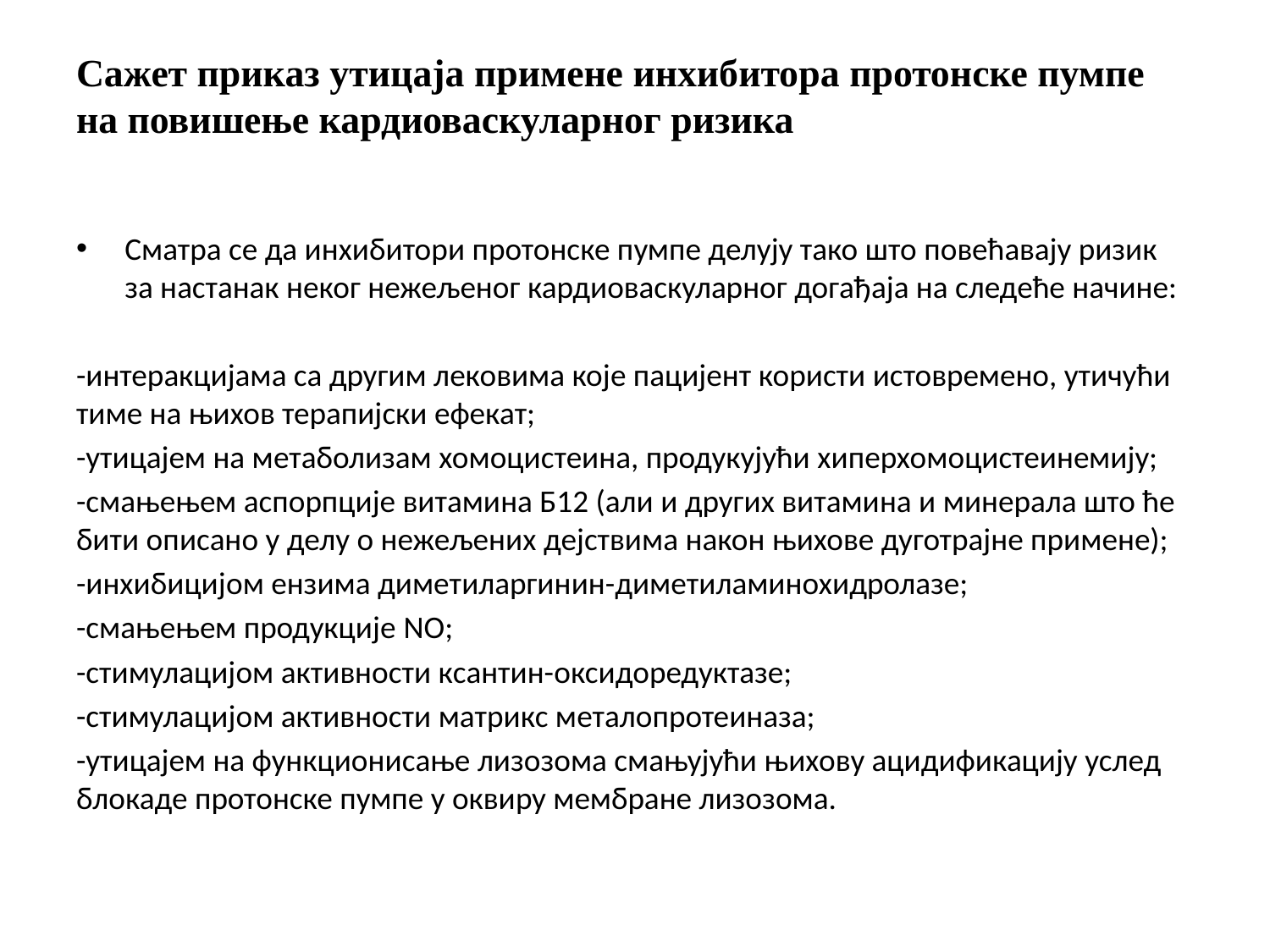

# Сажет приказ утицаја примене инхибитора протонске пумпе на повишење кардиоваскуларног ризика
Сматра се да инхибитори протонске пумпе делују тако што повећавају ризик за настанак неког нежељеног кардиоваскуларног догађаја на следеће начине:

-интеракцијама са другим лековима које пацијент користи истовремено, утичући тиме на њихов терапијски ефекат;
-утицајем на метаболизам хомоцистеина, продукујући хиперхомоцистеинемију;
-смањењем аспорпције витамина Б12 (али и других витамина и минерала што ће бити описано у делу о нежељених дејствима након њихове дуготрајне примене);
-инхибицијом ензима диметиларгинин-диметиламинохидролазе;
-смањењем продукције NO;
-стимулацијом активности ксантин-оксидоредуктазе;
-стимулацијом активности матрикс металопротеиназа;
-утицајем на функционисање лизозома смањујући њихову ацидификацију услед блокаде протонске пумпе у оквиру мембране лизозома.